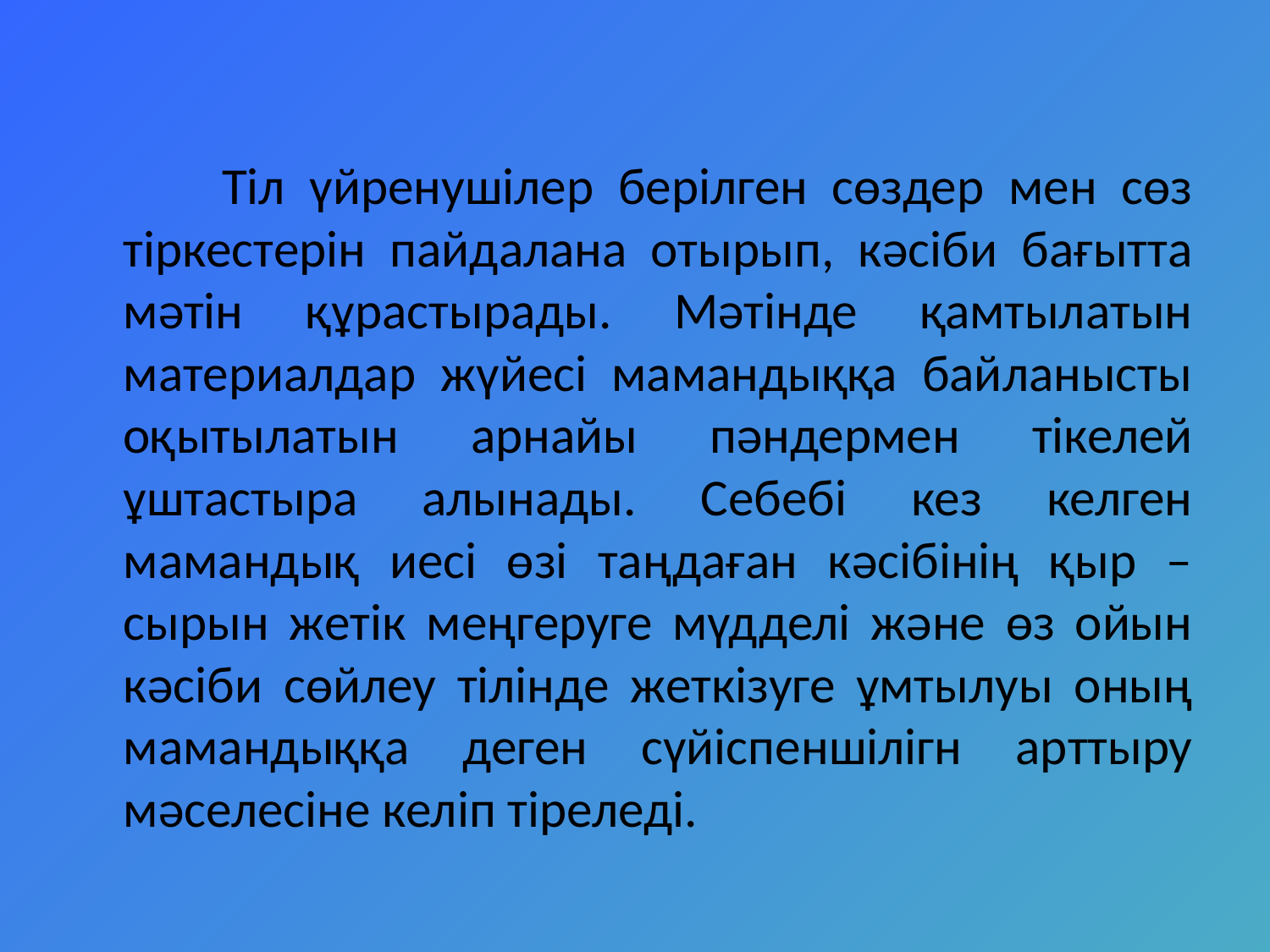

Тіл үйренушілер берілген сөздер мен сөз тіркестерін пайдалана отырып, кәсіби бағытта мәтін құрастырады. Мәтінде қамтылатын материалдар жүйесі мамандыққа байланысты оқытылатын арнайы пәндермен тікелей ұштастыра алынады. Себебі кез келген мамандық иесі өзі таңдаған кәсібінің қыр – сырын жетік меңгеруге мүдделі және өз ойын кәсіби сөйлеу тілінде жеткізуге ұмтылуы оның мамандыққа деген сүйіспеншілігн арттыру мәселесіне келіп тіреледі.